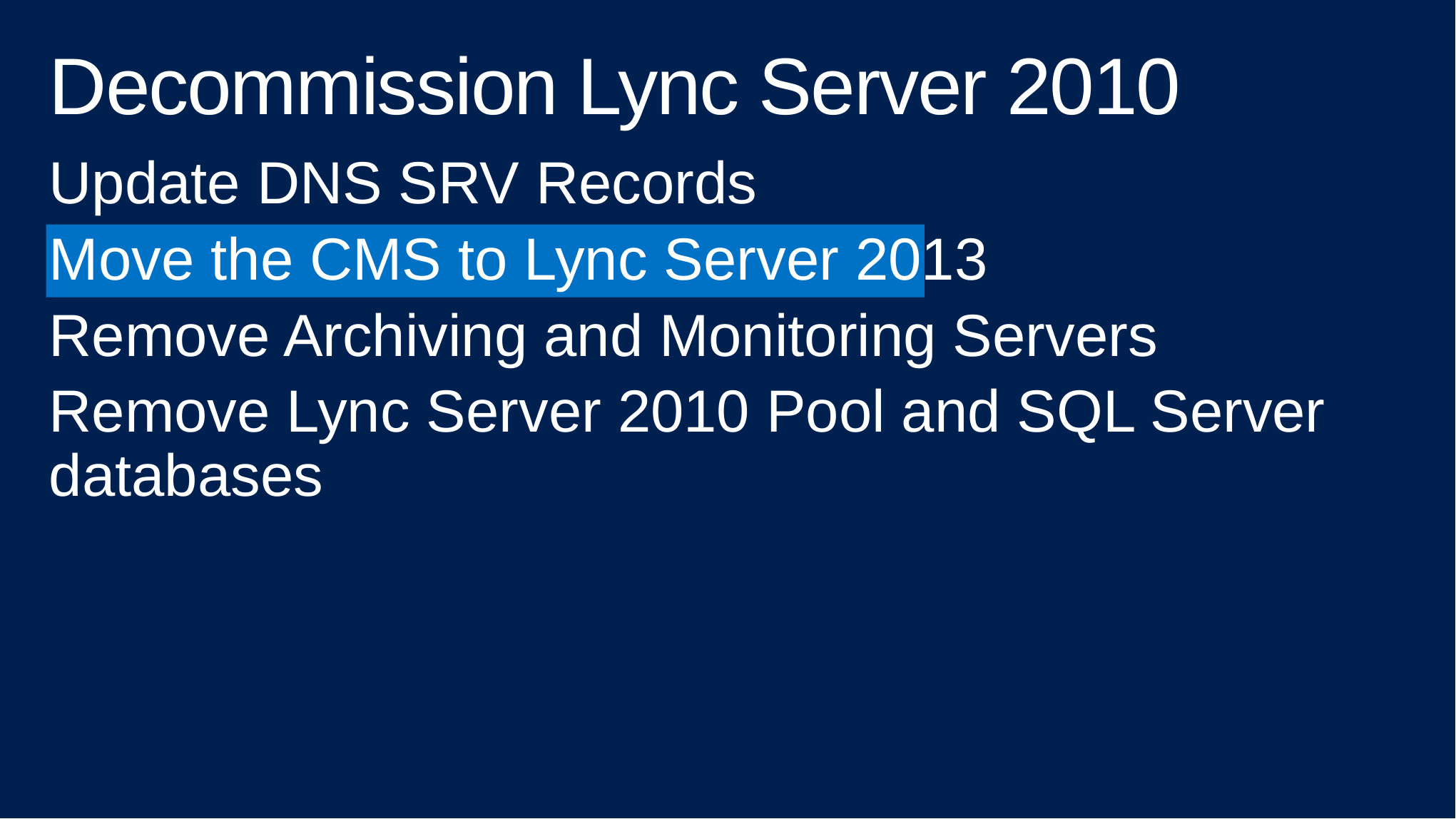

# Decommission Lync Server 2010
Update DNS SRV Records
Move the CMS to Lync Server 2013
Remove Archiving and Monitoring Servers
Remove Lync Server 2010 Pool and SQL Server databases